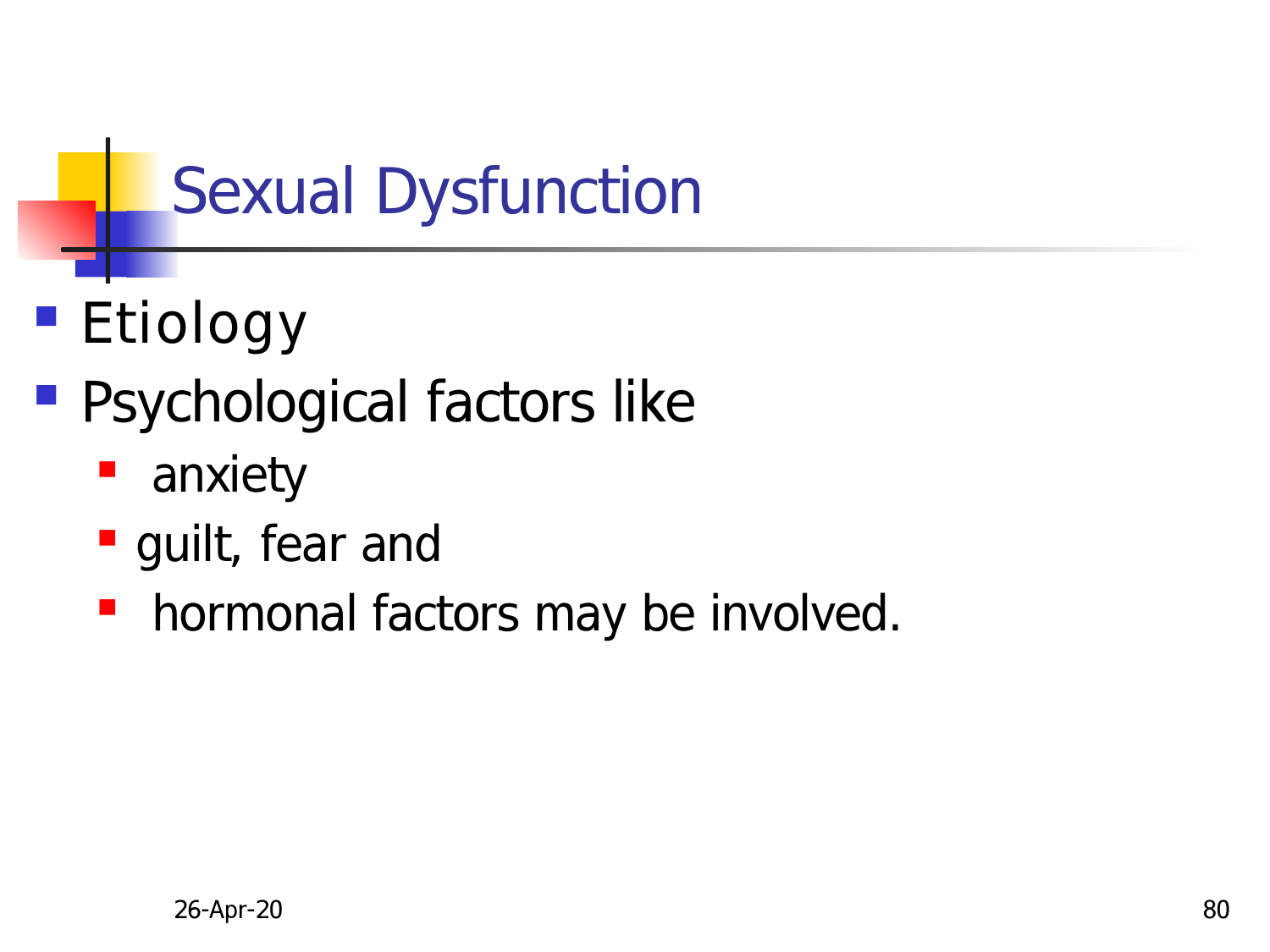

# Sexual Dysfunction
Etiology
Psychological factors like
 anxiety
guilt, fear and
 hormonal factors may be involved.

26-Apr-20
80